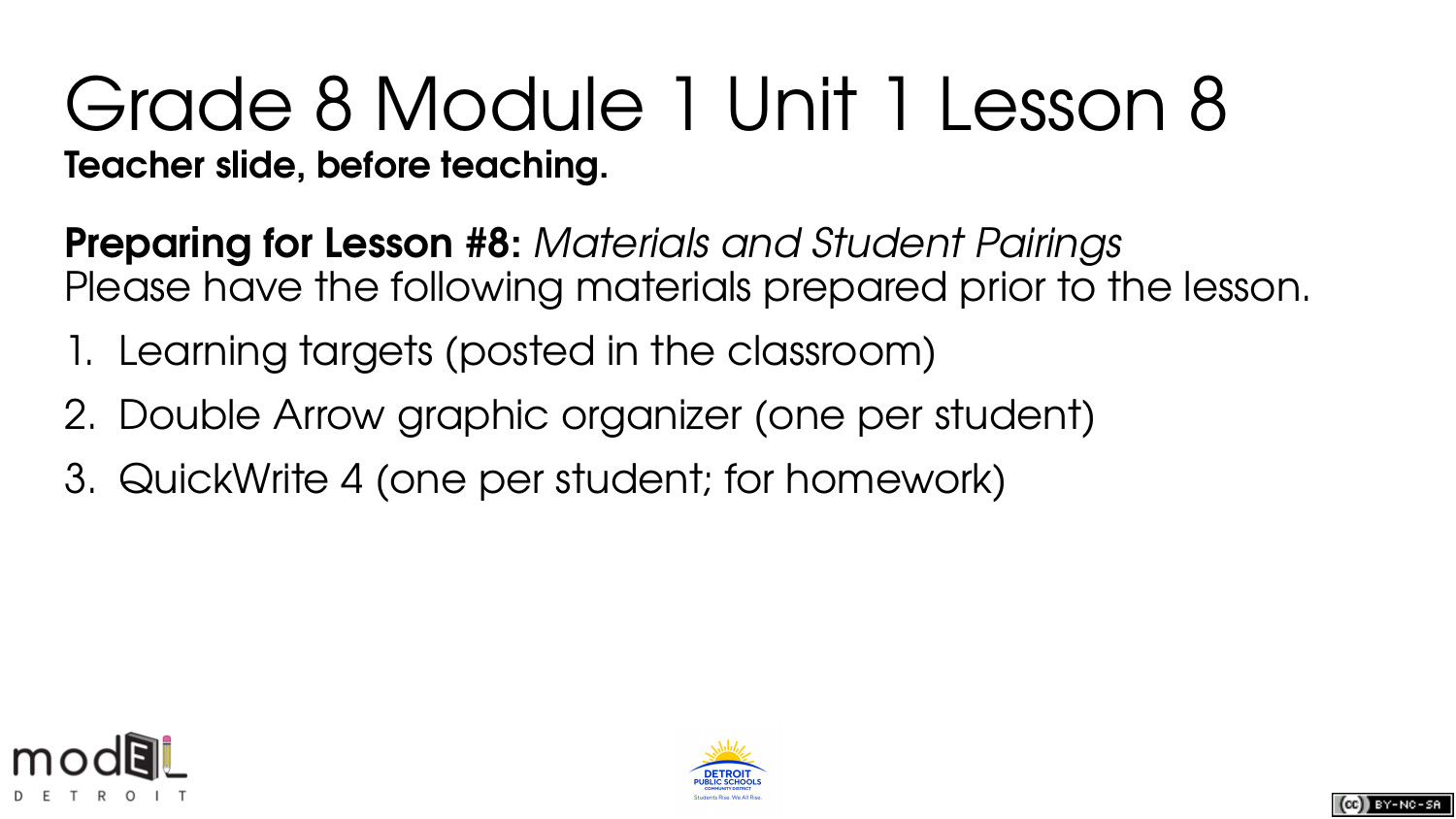

# Grade 8 Module 1 Unit 1 Lesson 8 Teacher slide, before teaching.
Preparing for Lesson #8: Materials and Student Pairings
Please have the following materials prepared prior to the lesson.
Learning targets (posted in the classroom)
Double Arrow graphic organizer (one per student)
QuickWrite 4 (one per student; for homework)